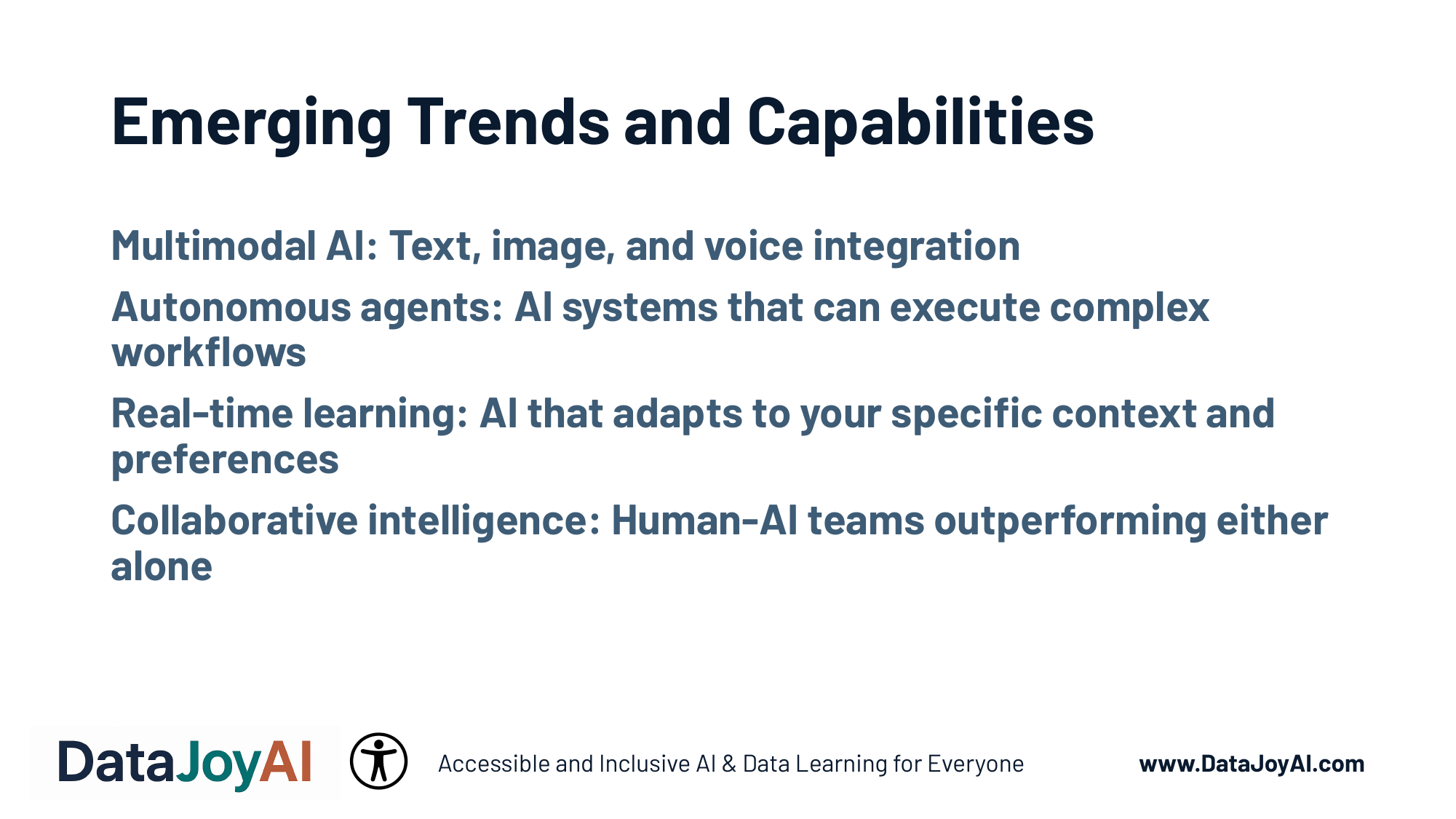

# Emerging Trends and Capabilities
Multimodal AI: Text, image, and voice integration
Autonomous agents: AI systems that can execute complex workflows
Real-time learning: AI that adapts to your specific context and preferences
Collaborative intelligence: Human-AI teams outperforming either alone